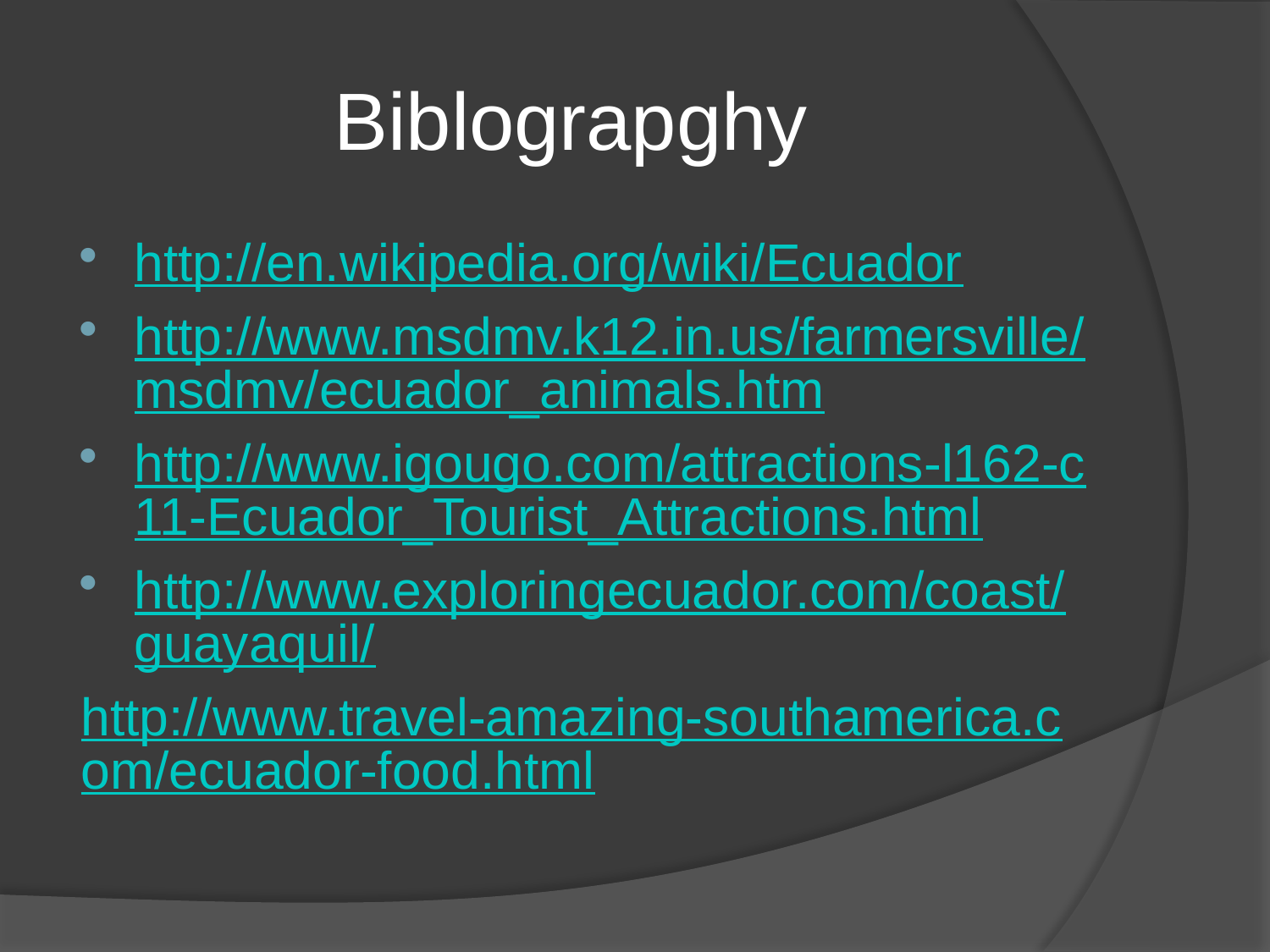

# Biblograpghy
http://en.wikipedia.org/wiki/Ecuador
http://www.msdmv.k12.in.us/farmersville/msdmv/ecuador_animals.htm
http://www.igougo.com/attractions-l162-c11-Ecuador_Tourist_Attractions.html
http://www.exploringecuador.com/coast/guayaquil/
http://www.travel-amazing-southamerica.com/ecuador-food.html